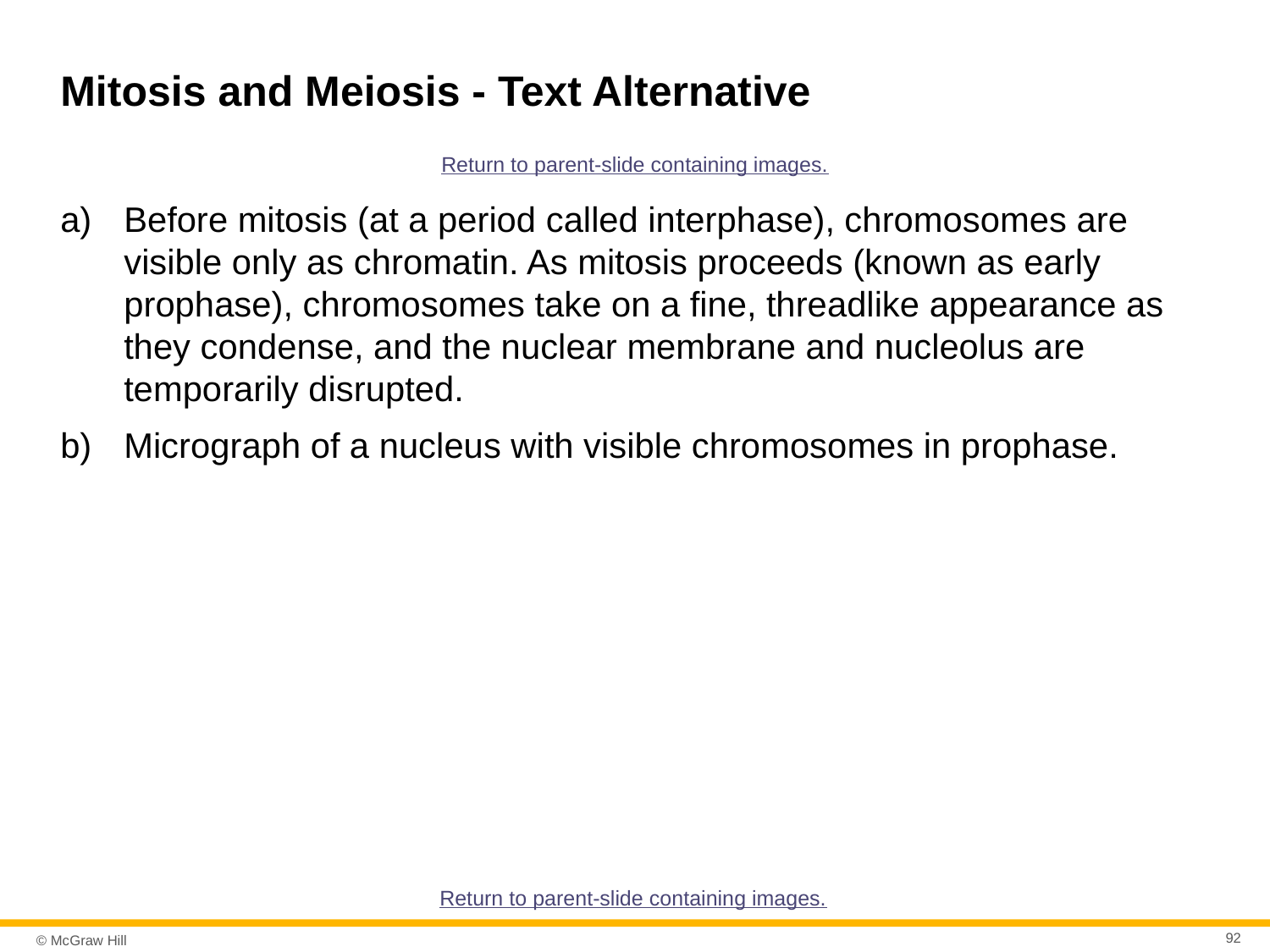

# Mitosis and Meiosis - Text Alternative
Return to parent-slide containing images.
Before mitosis (at a period called interphase), chromosomes are visible only as chromatin. As mitosis proceeds (known as early prophase), chromosomes take on a fine, threadlike appearance as they condense, and the nuclear membrane and nucleolus are temporarily disrupted.
Micrograph of a nucleus with visible chromosomes in prophase.
Return to parent-slide containing images.